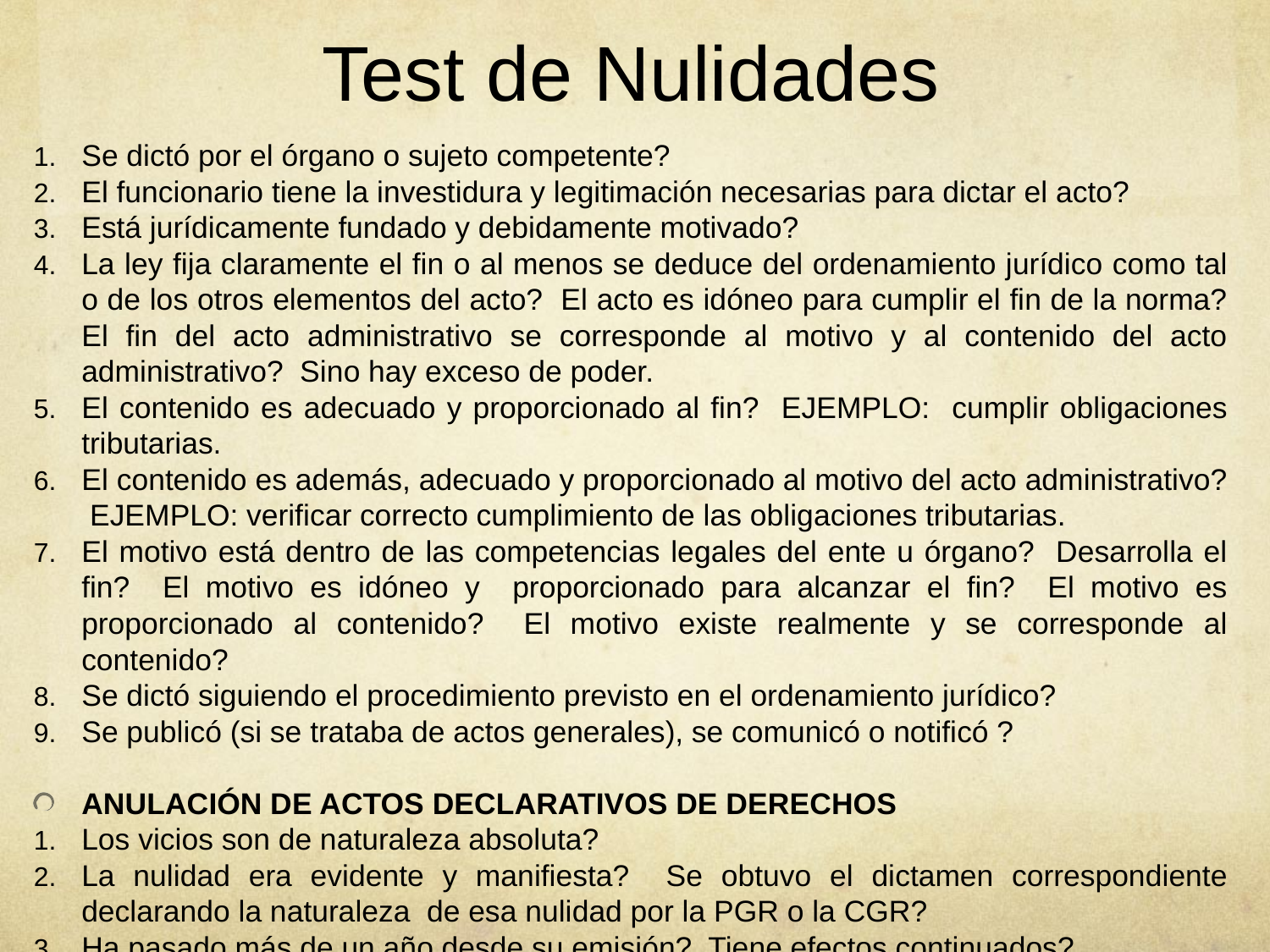

# Test de Nulidades
Se dictó por el órgano o sujeto competente?
El funcionario tiene la investidura y legitimación necesarias para dictar el acto?
Está jurídicamente fundado y debidamente motivado?
La ley fija claramente el fin o al menos se deduce del ordenamiento jurídico como tal o de los otros elementos del acto?  El acto es idóneo para cumplir el fin de la norma? El fin del acto administrativo se corresponde al motivo y al contenido del acto administrativo?  Sino hay exceso de poder.
El contenido es adecuado y proporcionado al fin?  EJEMPLO:  cumplir obligaciones tributarias.
El contenido es además, adecuado y proporcionado al motivo del acto administrativo?  EJEMPLO: verificar correcto cumplimiento de las obligaciones tributarias.
El motivo está dentro de las competencias legales del ente u órgano?  Desarrolla el fin?  El motivo es idóneo y  proporcionado para alcanzar el fin?  El motivo es proporcionado al contenido?  El motivo existe realmente y se corresponde al contenido?
Se dictó siguiendo el procedimiento previsto en el ordenamiento jurídico?
Se publicó (si se trataba de actos generales), se comunicó o notificó ?

ANULACIÓN DE ACTOS DECLARATIVOS DE DERECHOS
Los vicios son de naturaleza absoluta?
La nulidad era evidente y manifiesta?  Se obtuvo el dictamen correspondiente declarando la naturaleza  de esa nulidad por la PGR o la CGR?
Ha pasado más de un año desde su emisión?  Tiene efectos continuados?